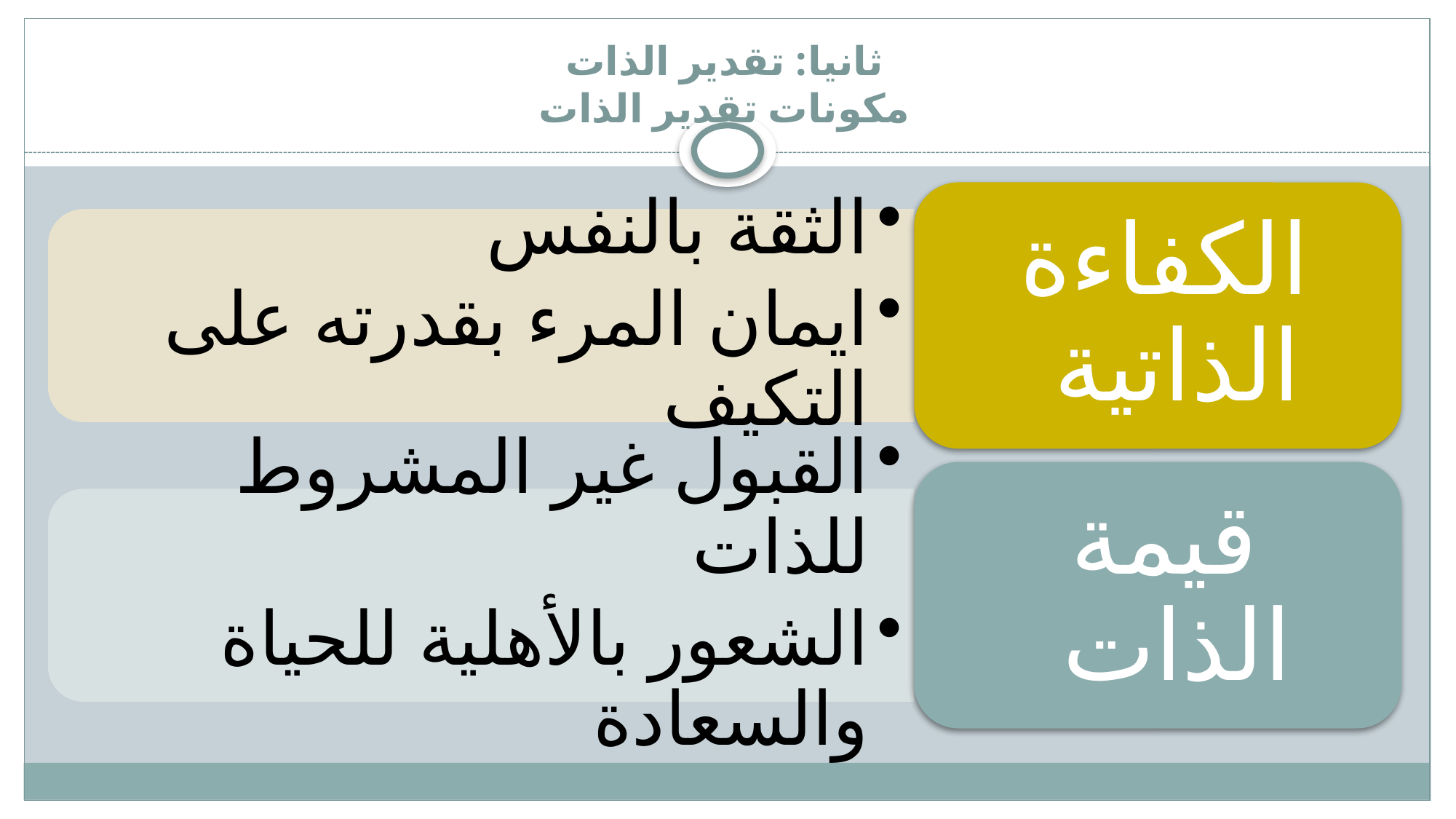

# ثانيا: تقدير الذات مكونات تقدير الذات
الثقة بالنفس
ايمان المرء بقدرته على التكيف
الكفاءة الذاتية
القبول غير المشروط للذات
الشعور بالأهلية للحياة والسعادة
قيمة الذات